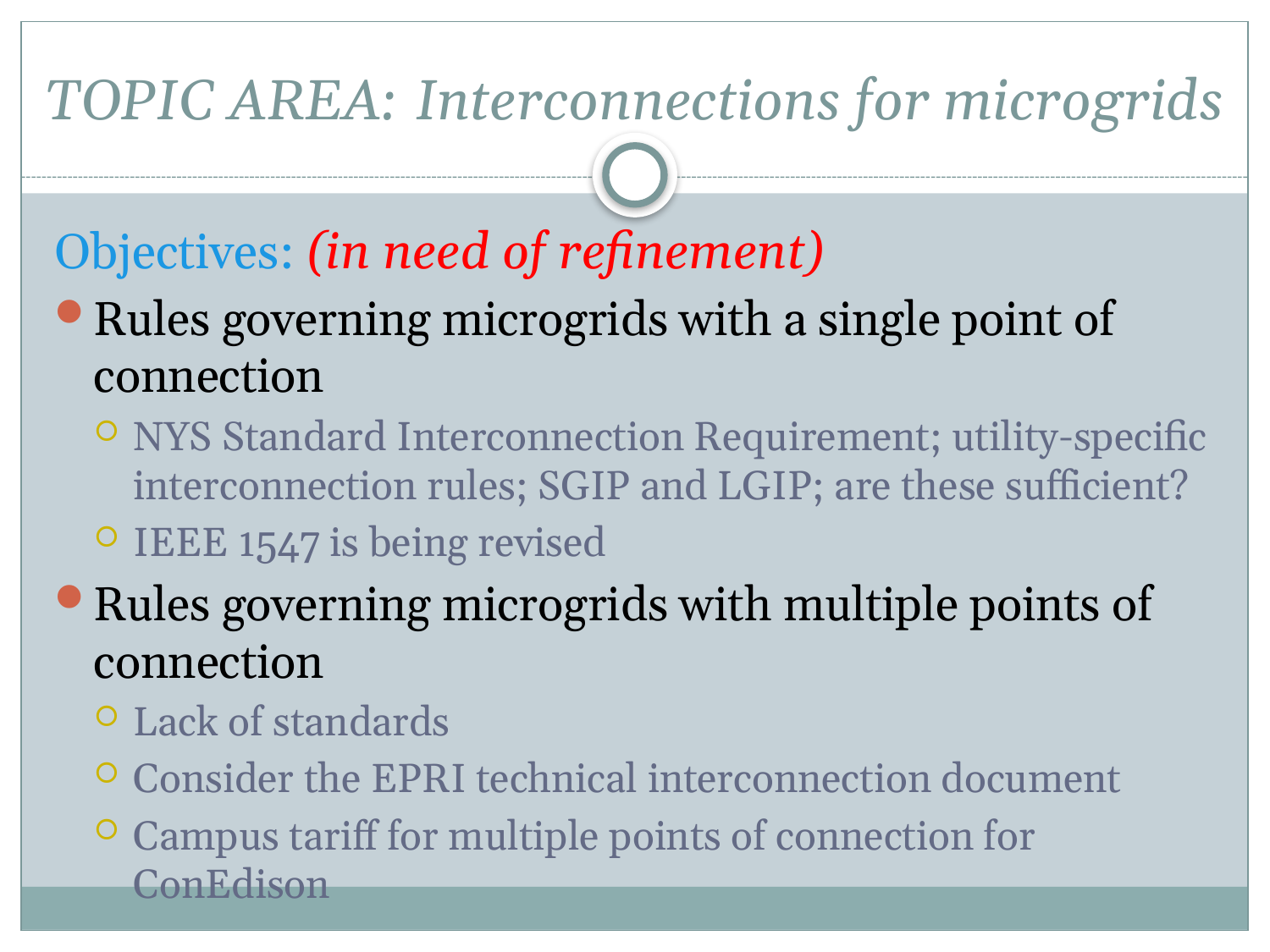

# TOPIC AREA: Interconnections for microgrids
Objectives: (in need of refinement)
Rules governing microgrids with a single point of connection
NYS Standard Interconnection Requirement; utility-specific interconnection rules; SGIP and LGIP; are these sufficient?
IEEE 1547 is being revised
Rules governing microgrids with multiple points of connection
Lack of standards
Consider the EPRI technical interconnection document
Campus tariff for multiple points of connection for ConEdison